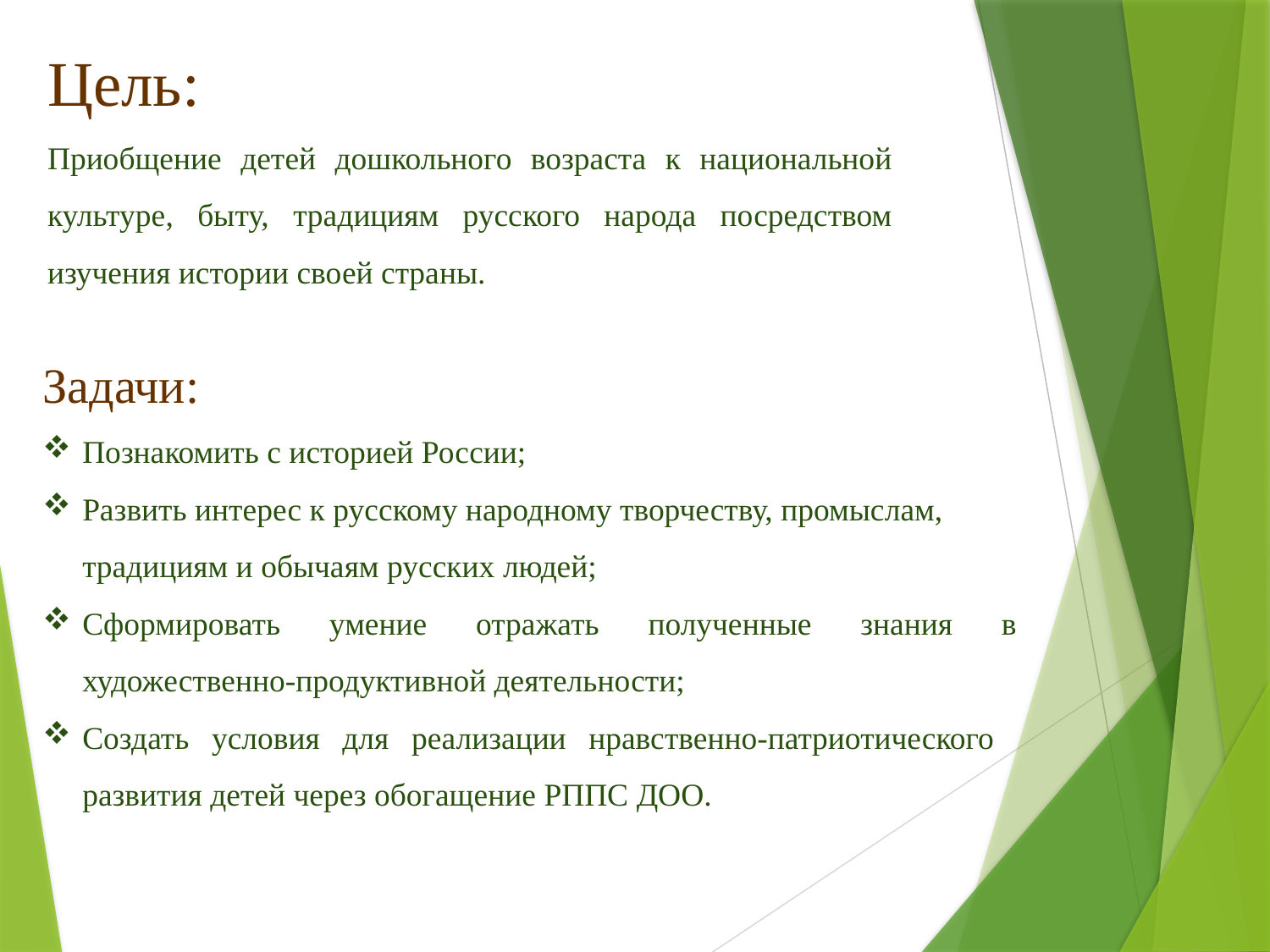

Цель:
Приобщение детей дошкольного возраста к национальной культуре, быту, традициям русского народа посредством изучения истории своей страны.

Задачи:
Познакомить с историей России;
Развить интерес к русскому народному творчеству, промыслам, традициям и обычаям русских людей;
Сформировать умение отражать полученные знания в художественно-продуктивной деятельности;
Создать условия для реализации нравственно-патриотического  развития детей через обогащение РППС ДОО.